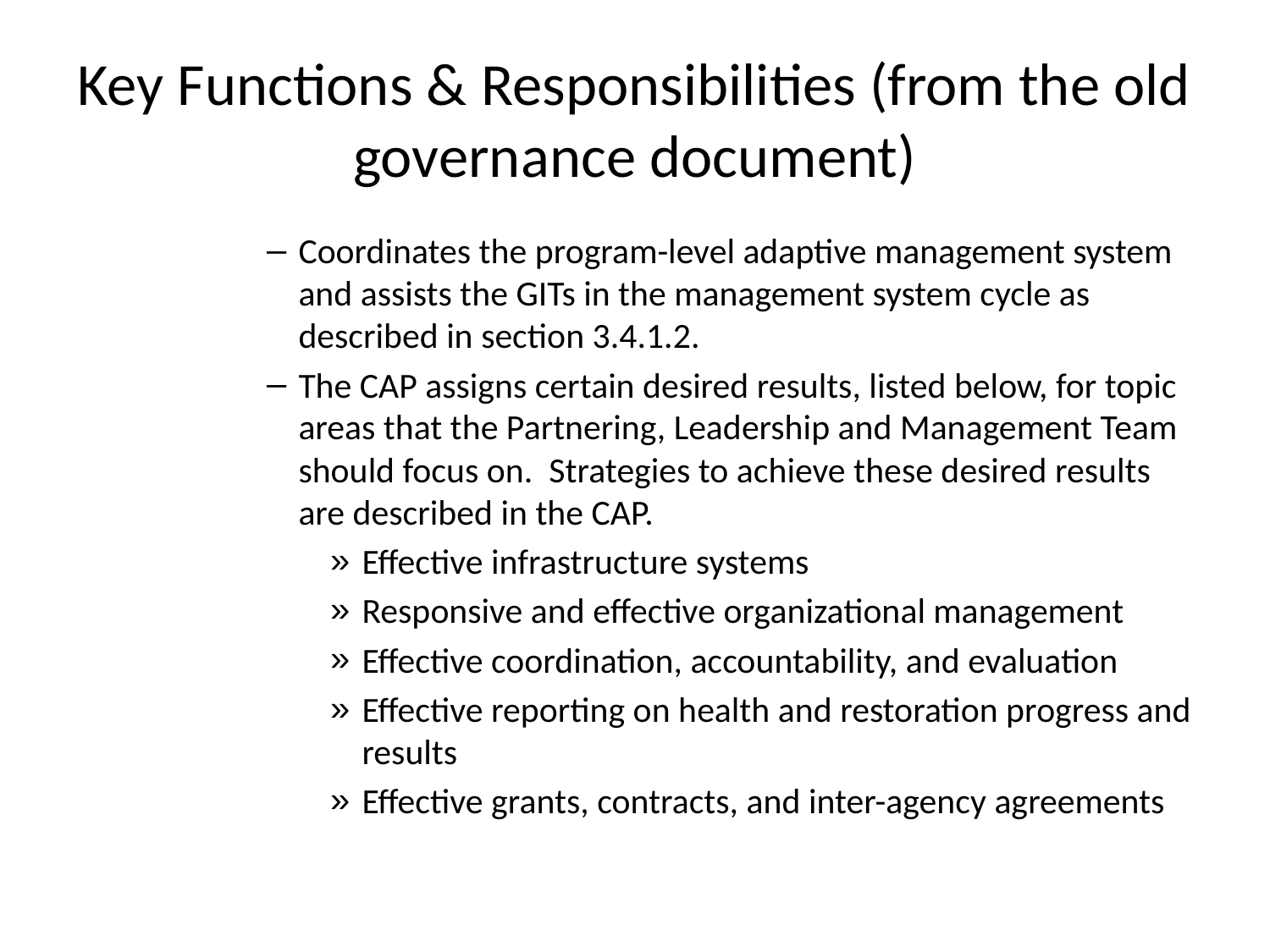

# Key Functions & Responsibilities (from the old governance document)
Coordinates the program-level adaptive management system and assists the GITs in the management system cycle as described in section 3.4.1.2.
The CAP assigns certain desired results, listed below, for topic areas that the Partnering, Leadership and Management Team should focus on.  Strategies to achieve these desired results are described in the CAP.
Effective infrastructure systems
Responsive and effective organizational management
Effective coordination, accountability, and evaluation
Effective reporting on health and restoration progress and results
Effective grants, contracts, and inter-agency agreements